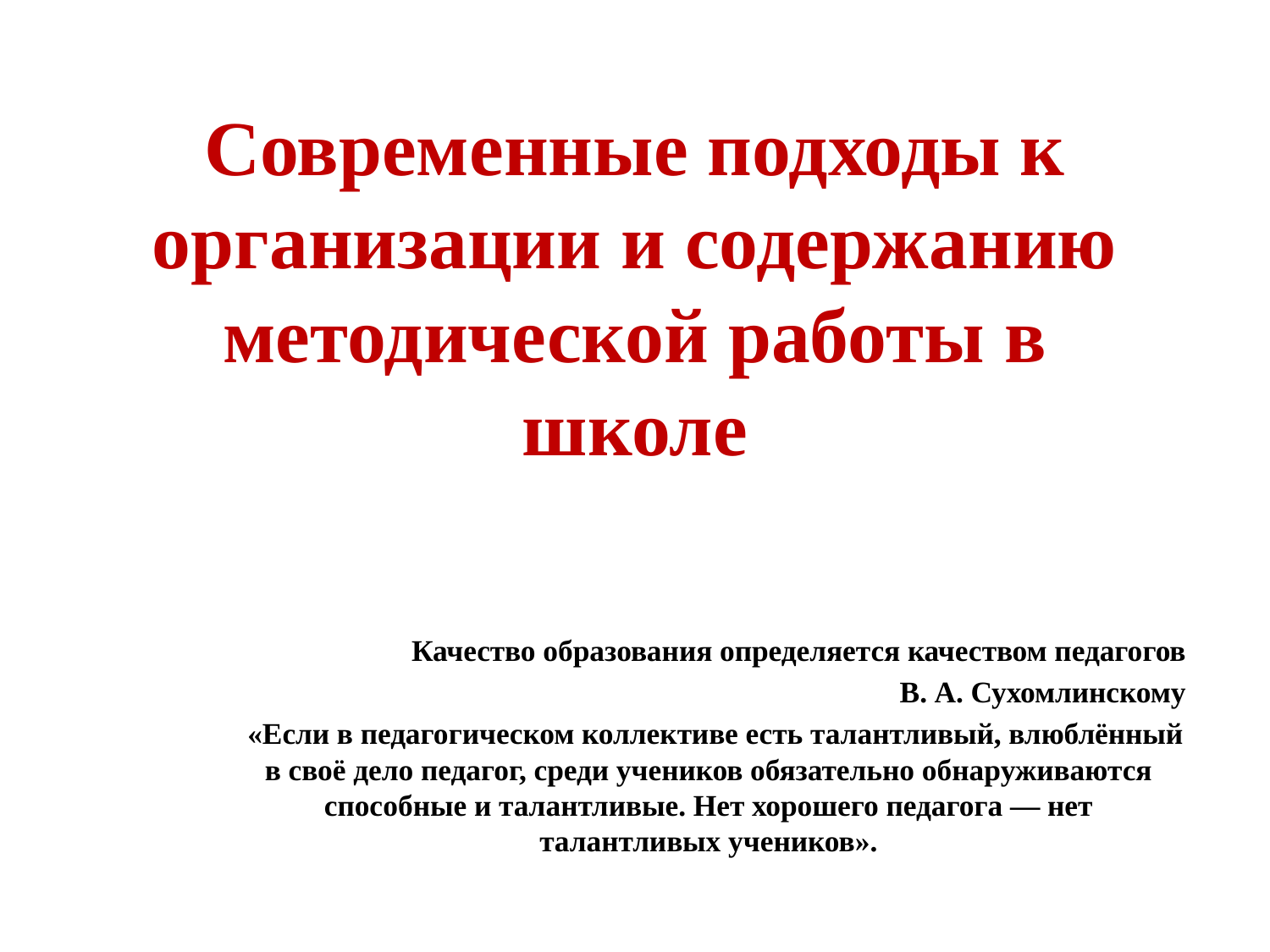

# Современные подходы к организации и содержанию методической работы в школе
Качество образования определяется качеством педагогов
 В. А. Сухомлинскому
  «Если в педагогическом коллективе есть талантливый, влюблённый в своё дело педагог, среди учеников обязательно обнаруживаются способные и талантливые. Нет хорошего педагога — нет талантливых учеников».